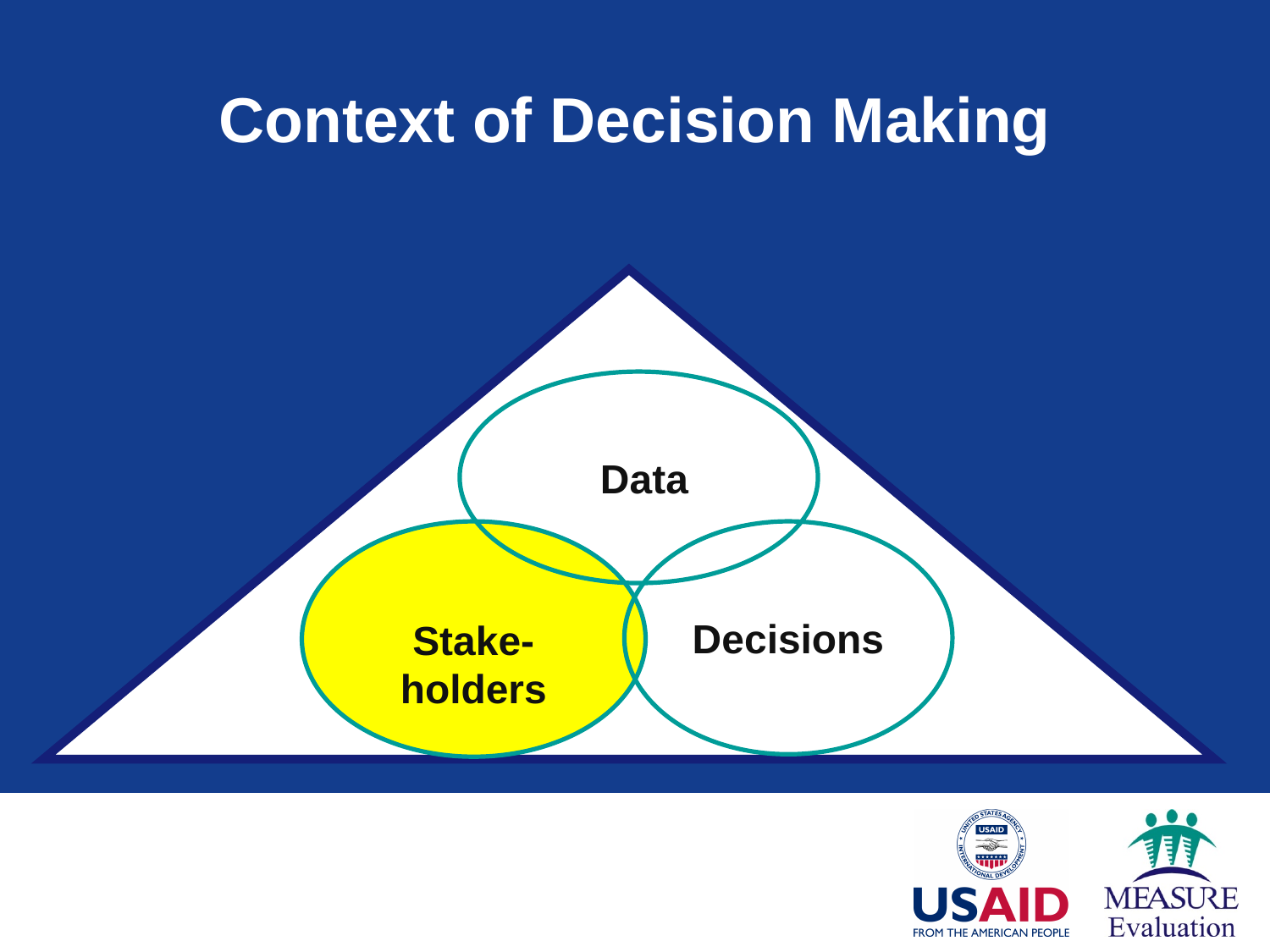

Context of Decision Making

 Data

Stake-holders
Decisions